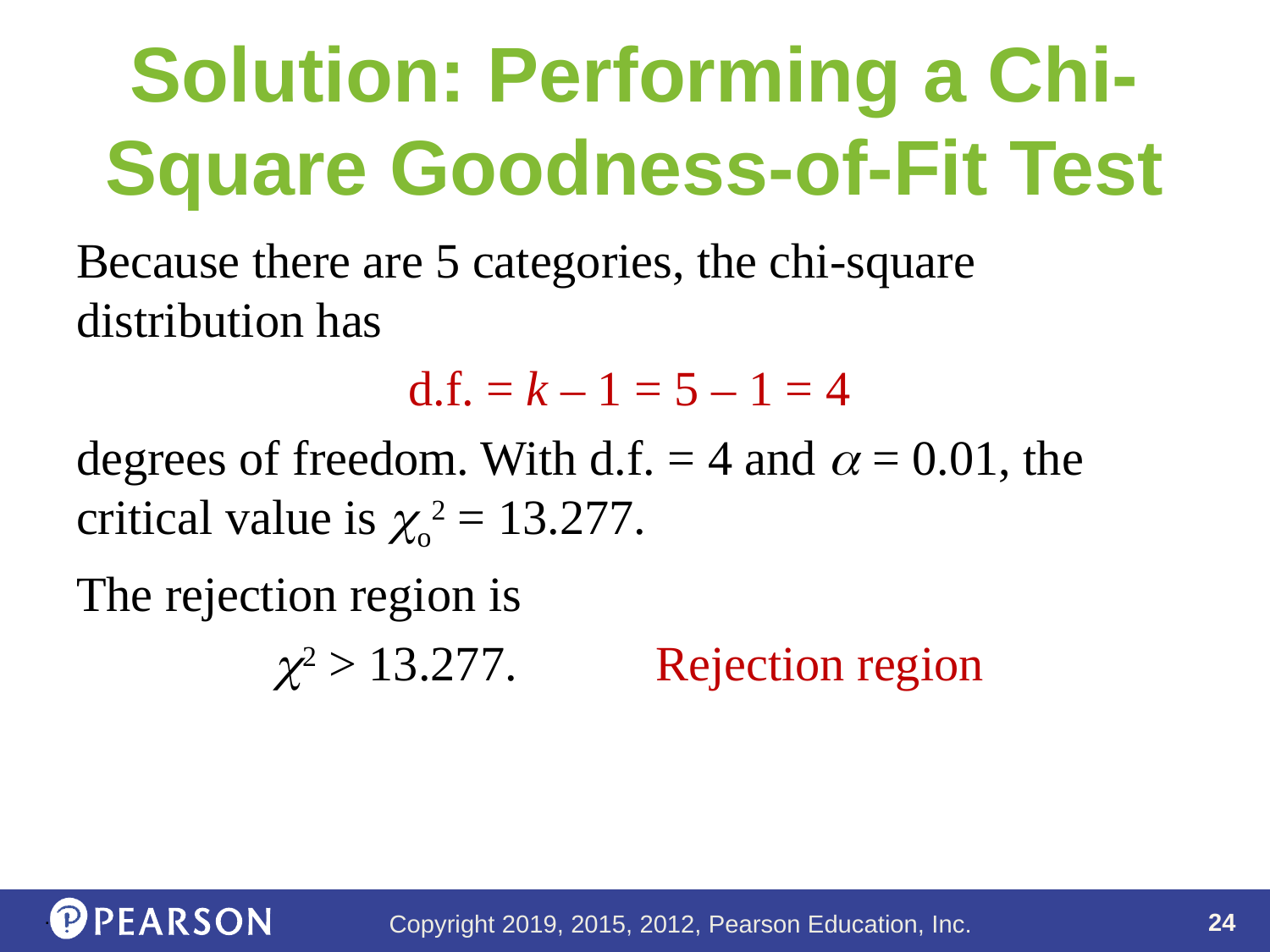

# Solution: Performing a Chi-Square Goodness-of-Fit Test
Because there are 5 categories, the chi-square distribution has
d.f. = k – 1 = 5 – 1 = 4
degrees of freedom. With d.f. = 4 and α = 0.01, the critical value is χo2 = 13.277.
The rejection region is
χ2 > 13.277. 	Rejection region
.